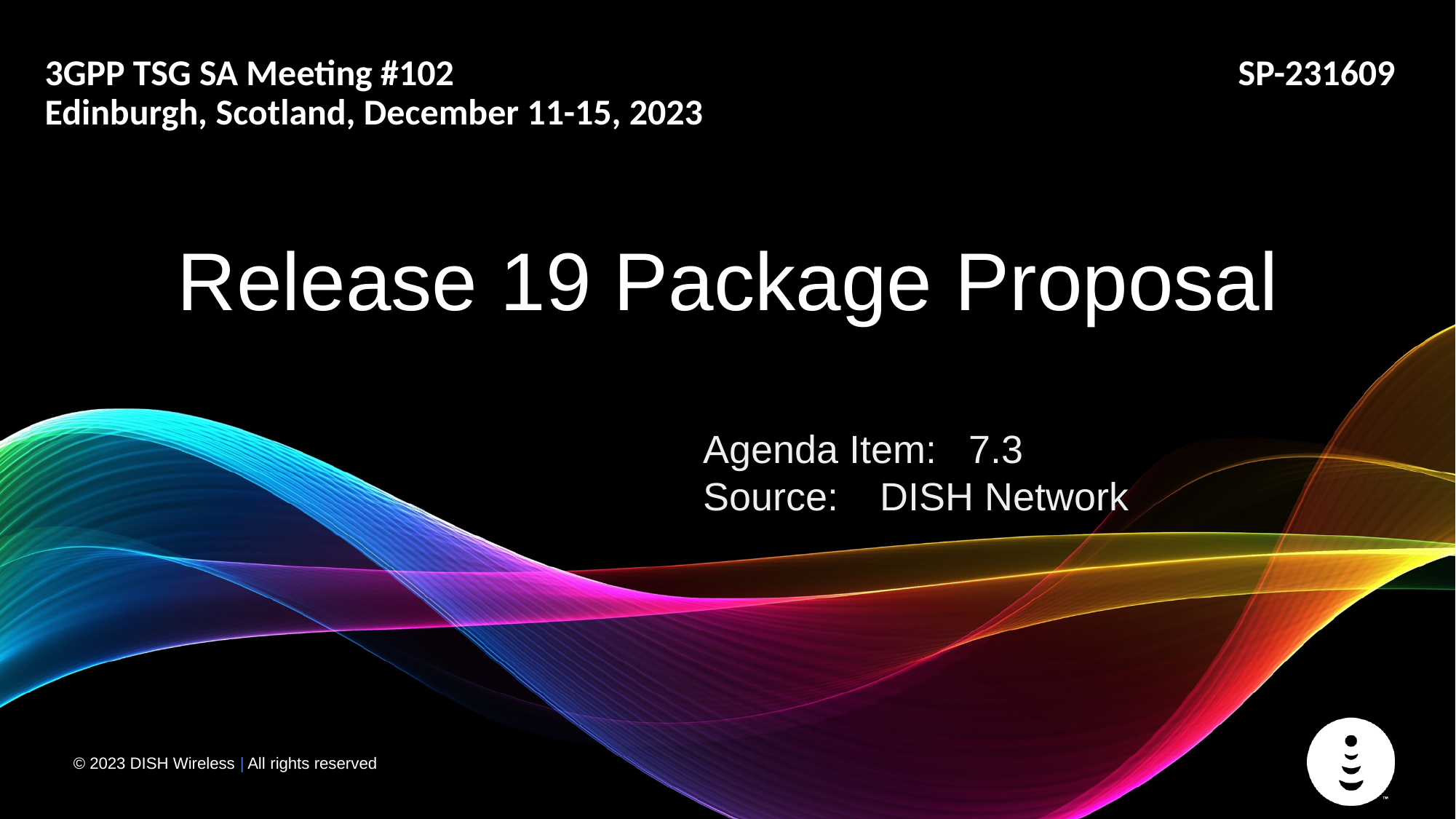

3GPP TSG SA Meeting #102
Edinburgh, Scotland, December 11-15, 2023
SP-231609
# Release 19 Package Proposal
Agenda Item:	7.3
Source: 		DISH Network